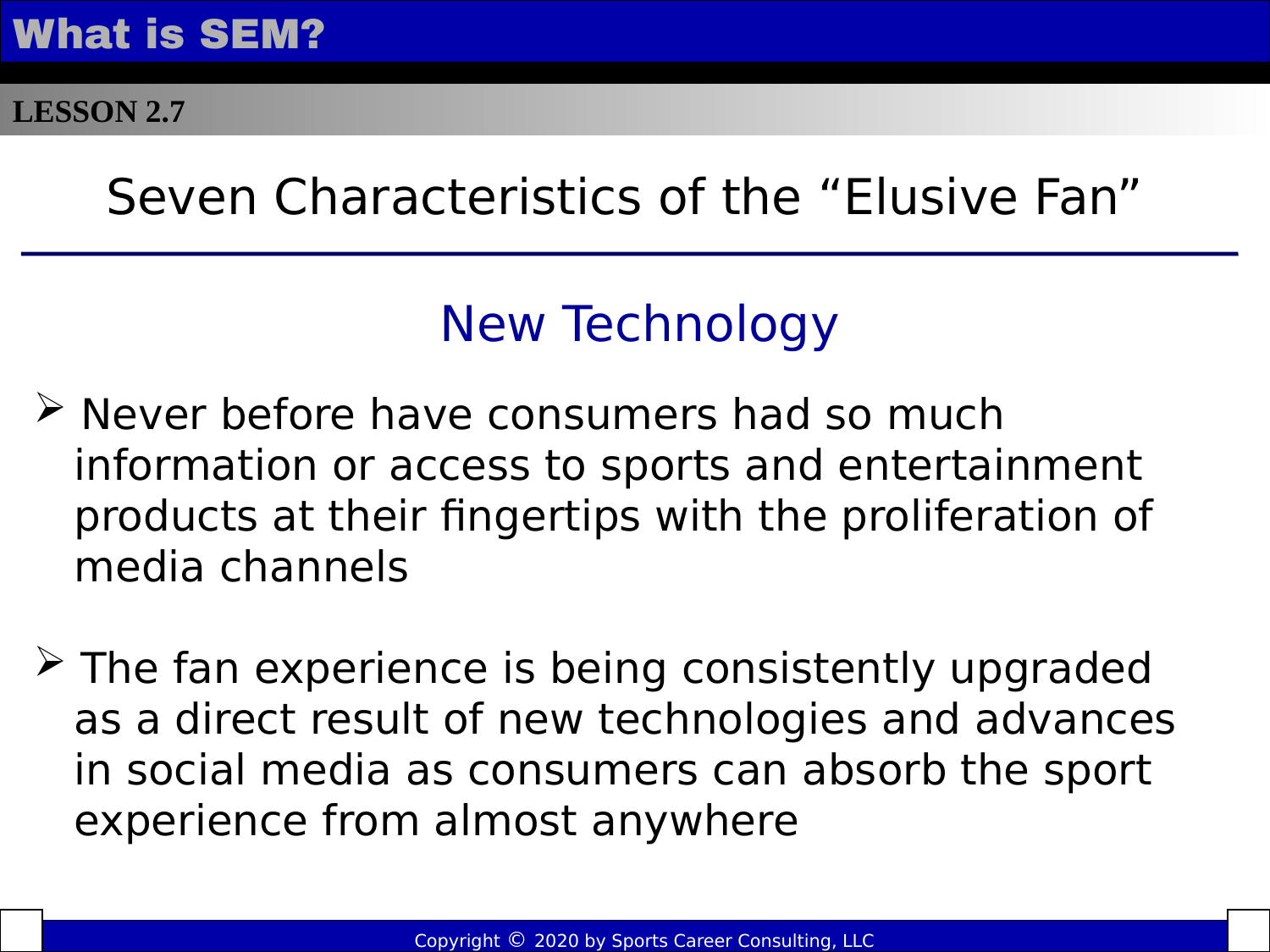

What is SEM?
LESSON 2.7
Seven Characteristics of the “Elusive Fan”

New Technology
 Never before have consumers had so much
   information or access to sports and entertainment
   products at their fingertips with the proliferation of
   media channels

 The fan experience is being consistently upgraded
   as a direct result of new technologies and advances
   in social media as consumers can absorb the sport
   experience from almost anywhere
Copyright © 2020 by Sports Career Consulting, LLC